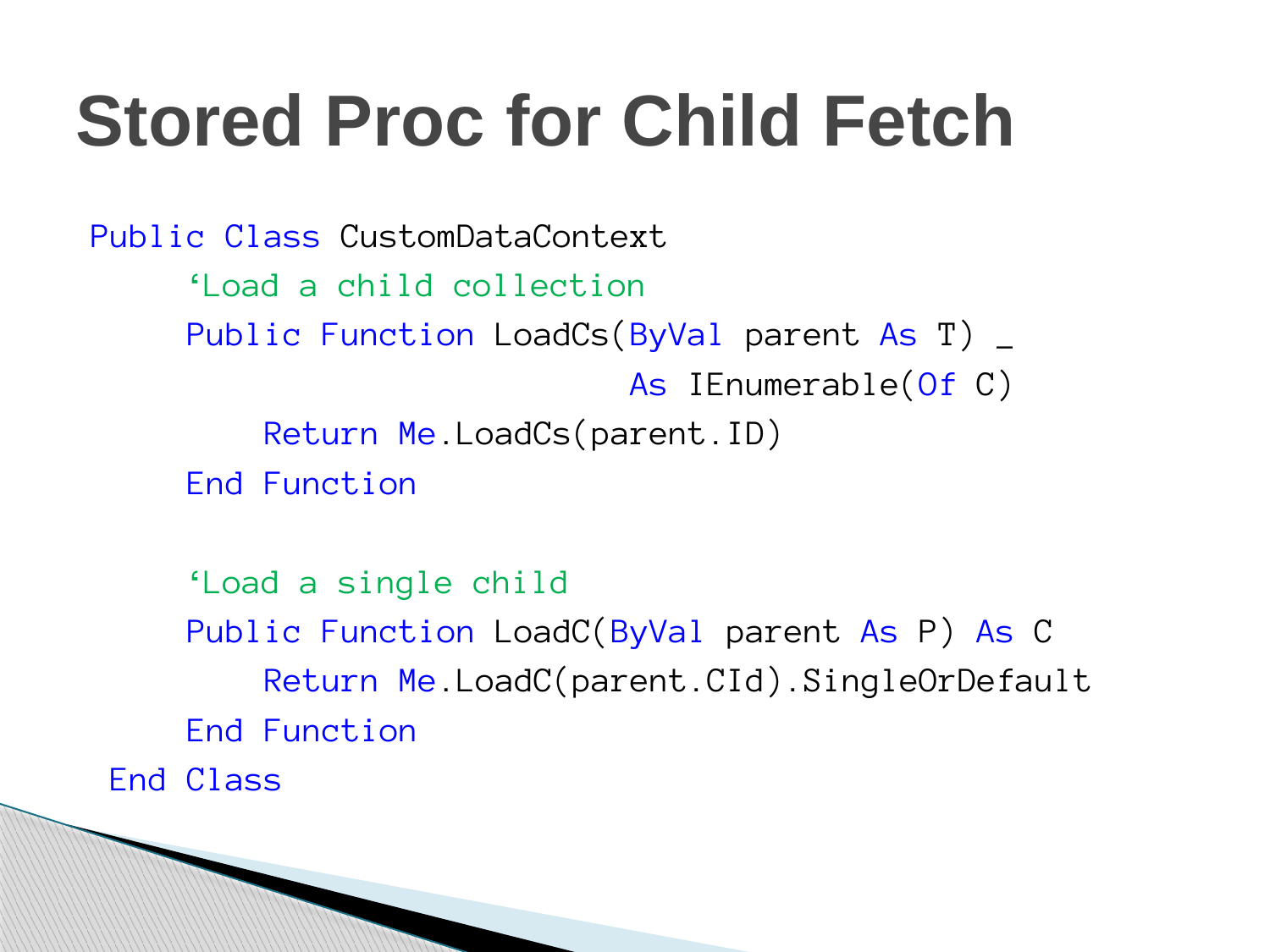

# Stored Proc for Child Fetch
Public Class CustomDataContext
	   ‘Load a child collection
     Public Function LoadCs(ByVal parent As T) _
                            As IEnumerable(Of C)
         Return Me.LoadCs(parent.ID)
     End Function

	   ‘Load a single child
     Public Function LoadC(ByVal parent As P) As C
         Return Me.LoadC(parent.CId).SingleOrDefault
     End Function
 End Class